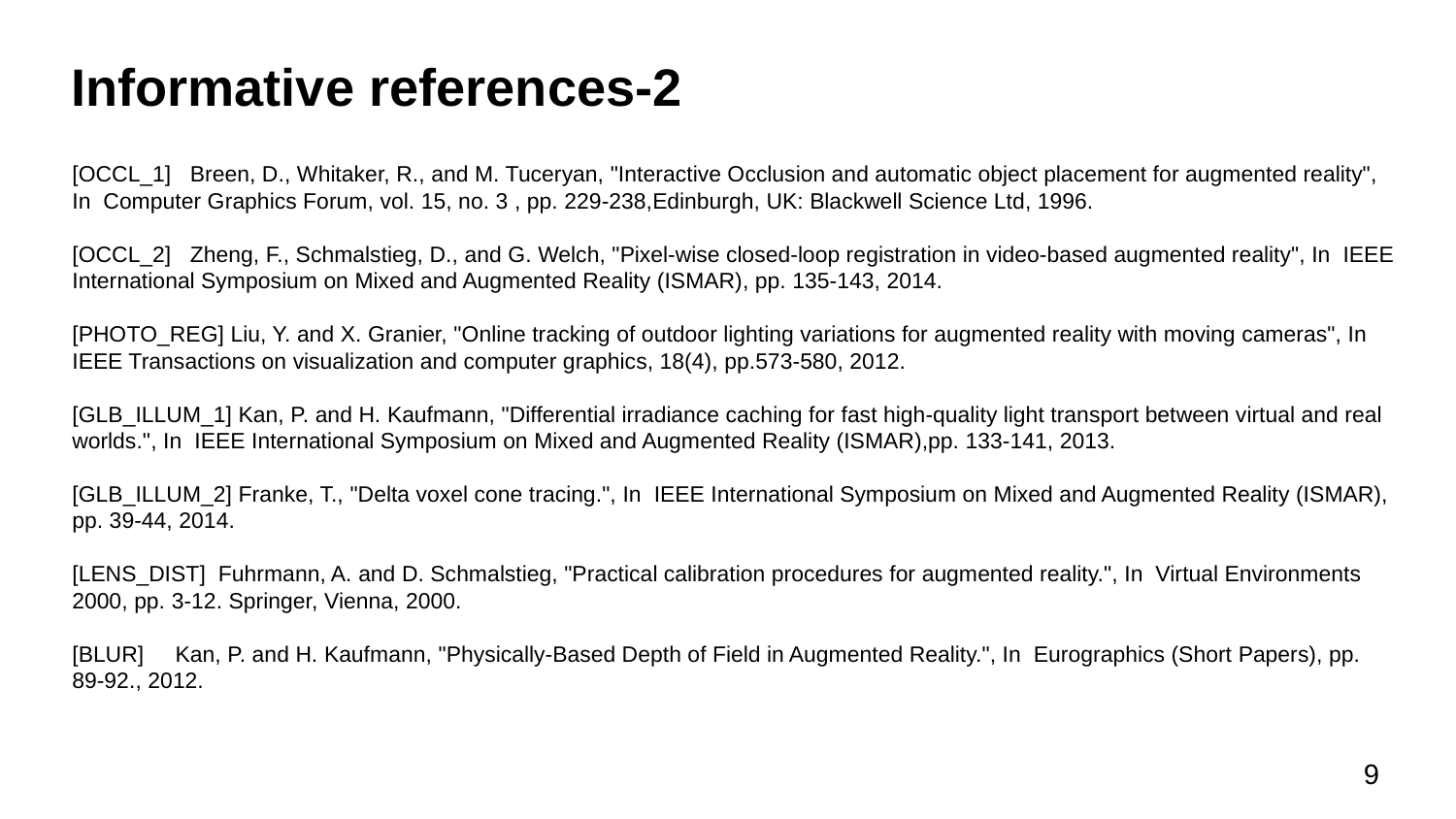

# Informative references-2
[OCCL_1]   Breen, D., Whitaker, R., and M. Tuceryan, "Interactive Occlusion and automatic object placement for augmented reality", In  Computer Graphics Forum, vol. 15, no. 3 , pp. 229-238,Edinburgh, UK: Blackwell Science Ltd, 1996.

[OCCL_2]   Zheng, F., Schmalstieg, D., and G. Welch, "Pixel-wise closed-loop registration in video-based augmented reality", In  IEEE International Symposium on Mixed and Augmented Reality (ISMAR), pp. 135-143, 2014.

[PHOTO_REG] Liu, Y. and X. Granier, "Online tracking of outdoor lighting variations for augmented reality with moving cameras", In  IEEE Transactions on visualization and computer graphics, 18(4), pp.573-580, 2012.

[GLB_ILLUM_1] Kan, P. and H. Kaufmann, "Differential irradiance caching for fast high-quality light transport between virtual and real worlds.", In  IEEE International Symposium on Mixed and Augmented Reality (ISMAR),pp. 133-141, 2013.

[GLB_ILLUM_2] Franke, T., "Delta voxel cone tracing.", In  IEEE International Symposium on Mixed and Augmented Reality (ISMAR), pp. 39-44, 2014.

[LENS_DIST]  Fuhrmann, A. and D. Schmalstieg, "Practical calibration procedures for augmented reality.", In  Virtual Environments 2000, pp. 3-12. Springer, Vienna, 2000.

[BLUR]     Kan, P. and H. Kaufmann, "Physically-Based Depth of Field in Augmented Reality.", In  Eurographics (Short Papers), pp. 89-92., 2012.

9